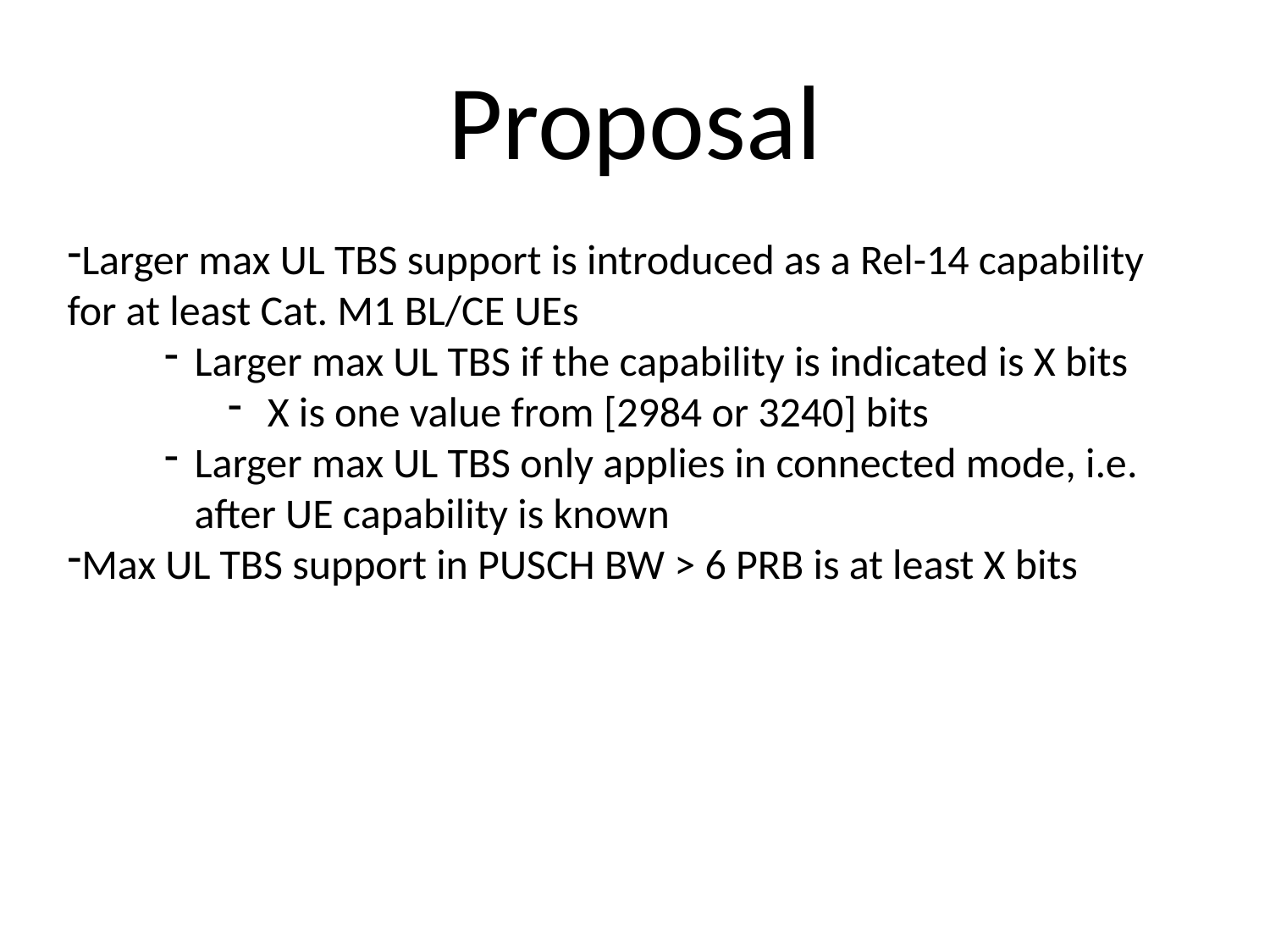

# Proposal
Larger max UL TBS support is introduced as a Rel-14 capability for at least Cat. M1 BL/CE UEs
Larger max UL TBS if the capability is indicated is X bits
 X is one value from [2984 or 3240] bits
Larger max UL TBS only applies in connected mode, i.e. after UE capability is known
Max UL TBS support in PUSCH BW > 6 PRB is at least X bits